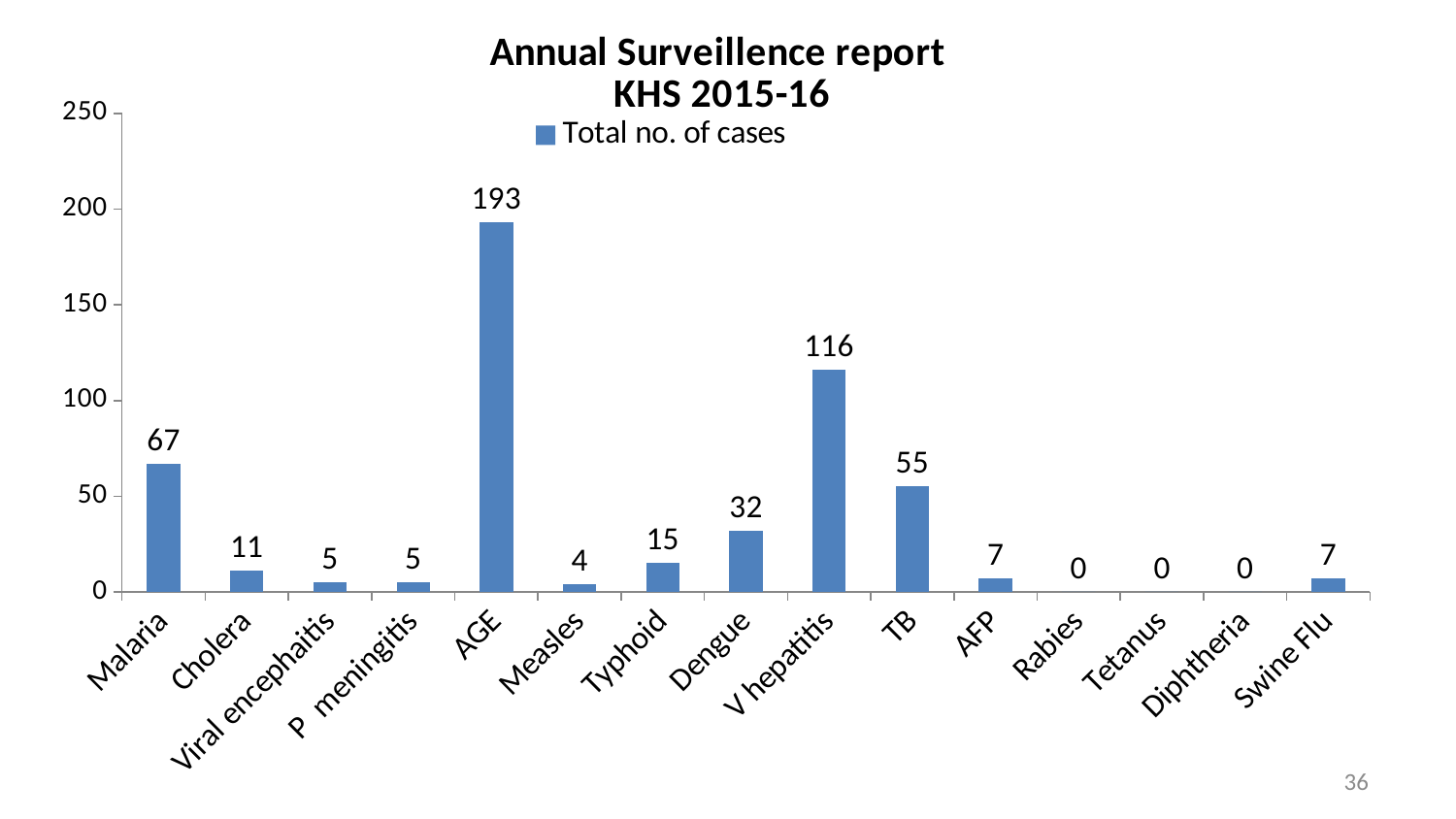

### Chart: Annual Surveillence report
KHS 2015-16

| Category | Total no. of cases |
|---|---|
| Malaria | 67.0 |
| Cholera | 11.0 |
| Viral encephaitis | 5.0 |
| P  meningitis | 5.0 |
| AGE | 193.0 |
| Measles | 4.0 |
| Typhoid | 15.0 |
| Dengue | 32.0 |
| V hepatitis | 116.0 |
| TB | 55.0 |
| AFP | 7.0 |
| Rabies | 0.0 |
| Tetanus | 0.0 |
| Diphtheria | 0.0 |
| Swine Flu | 7.0 |
36